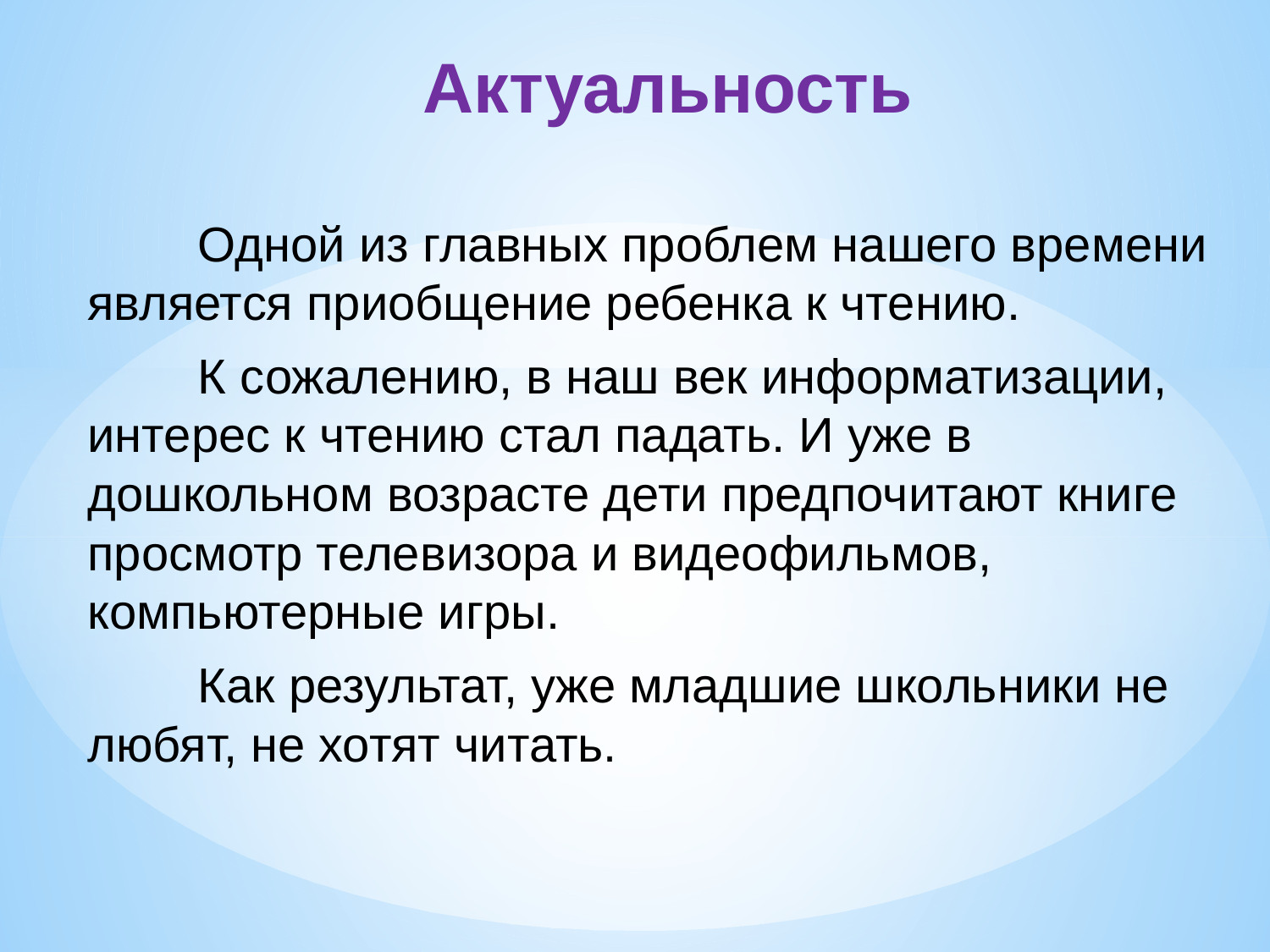

# Актуальность
	Одной из главных проблем нашего времени является приобщение ребенка к чтению.
	К сожалению, в наш век информатизации, интерес к чтению стал падать. И уже в дошкольном возрасте дети предпочитают книге просмотр телевизора и видеофильмов, компьютерные игры.
	Как результат, уже младшие школьники не любят, не хотят читать.